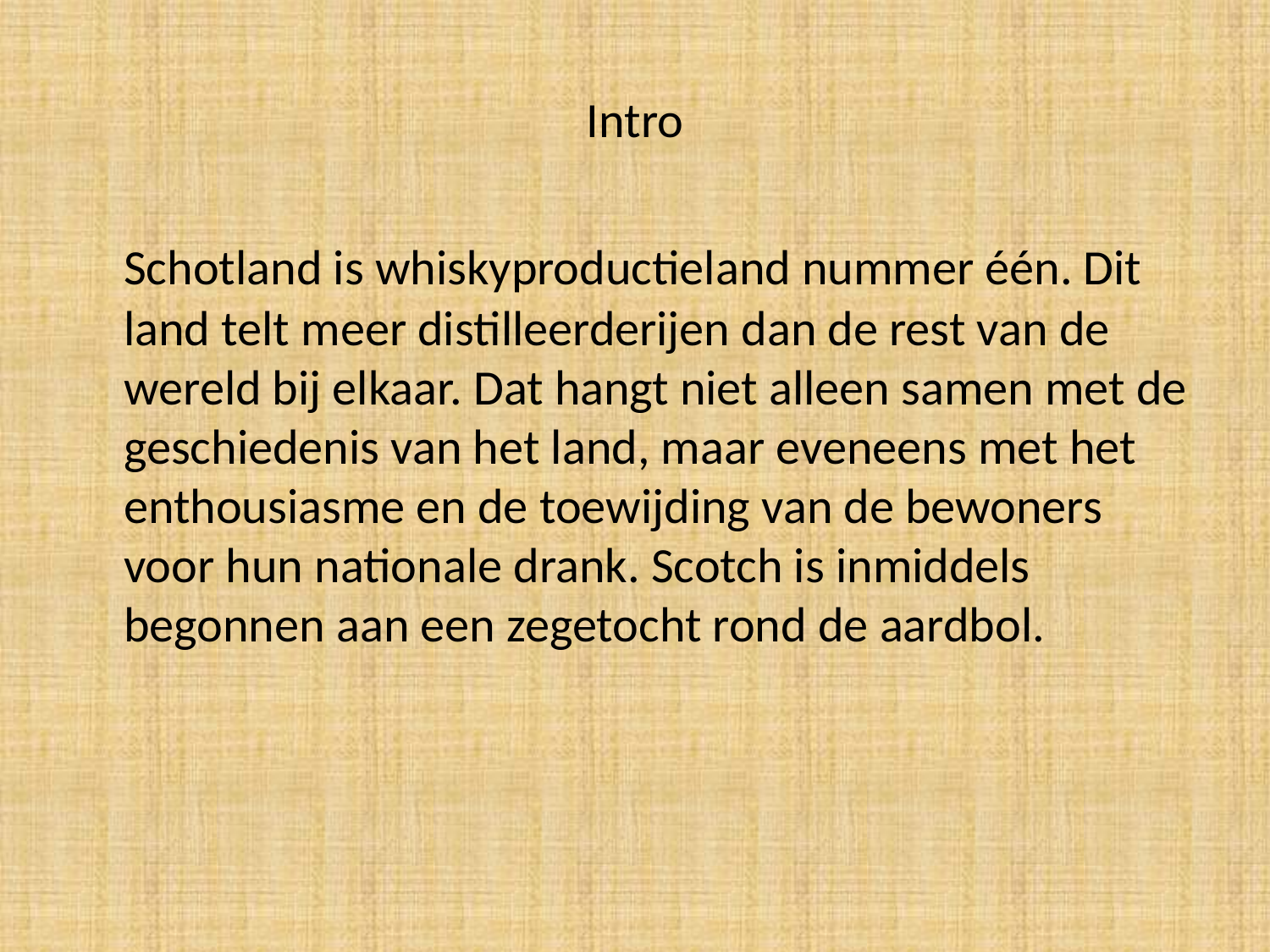

# Intro
	Schotland is whiskyproductieland nummer één. Dit land telt meer distilleerderijen dan de rest van de wereld bij elkaar. Dat hangt niet alleen samen met de geschiedenis van het land, maar eveneens met het enthousiasme en de toewijding van de bewoners voor hun nationale drank. Scotch is inmiddels begonnen aan een zegetocht rond de aardbol.